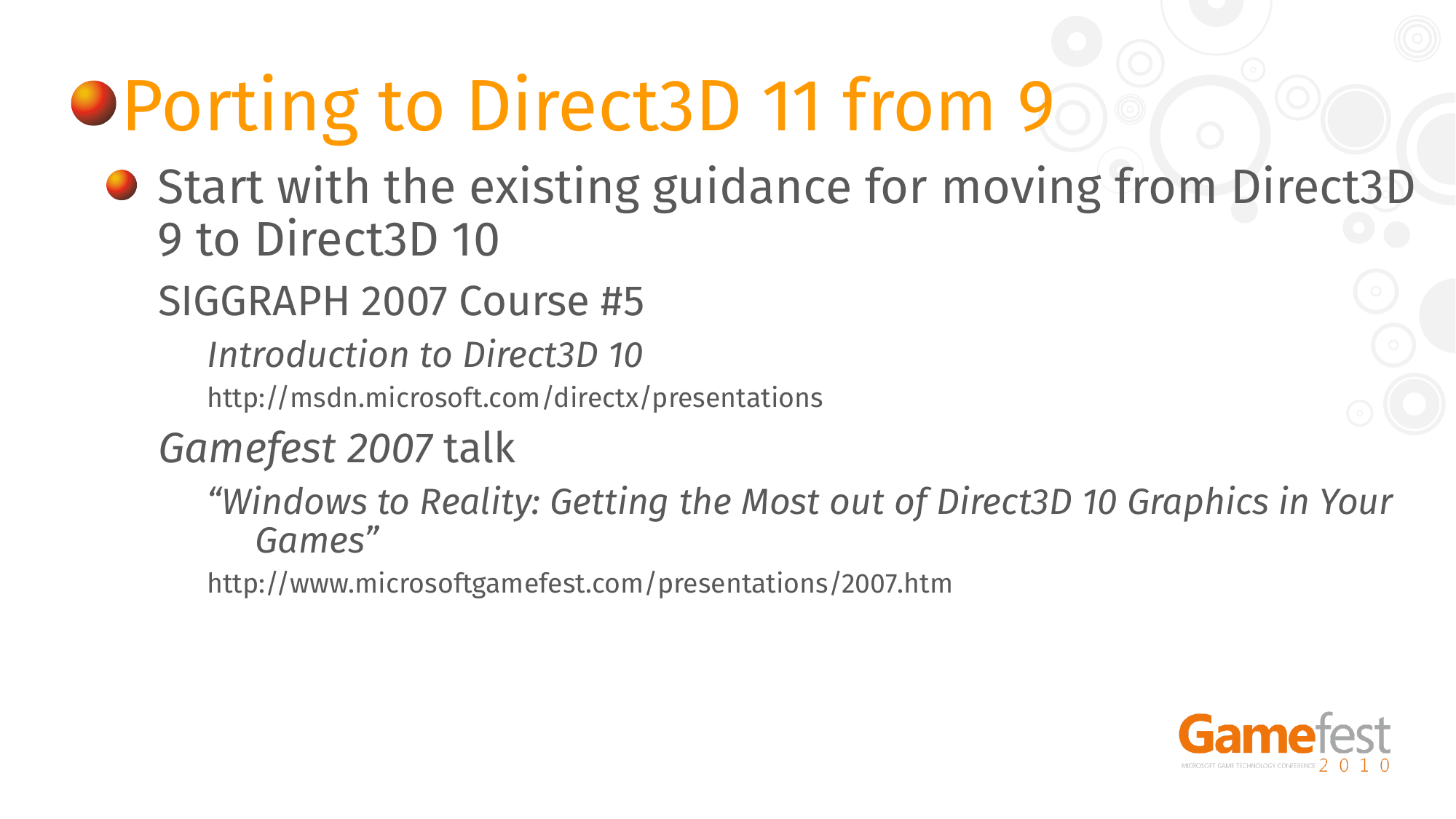

Porting to Direct3D 11 from 9
Start with the existing guidance for moving from Direct3D 9 to Direct3D 10
SIGGRAPH 2007 Course #5
Introduction to Direct3D 10
http://msdn.microsoft.com/directx/presentations
Gamefest 2007 talk
“Windows to Reality: Getting the Most out of Direct3D 10 Graphics in Your Games”
http://www.microsoftgamefest.com/presentations/2007.htm